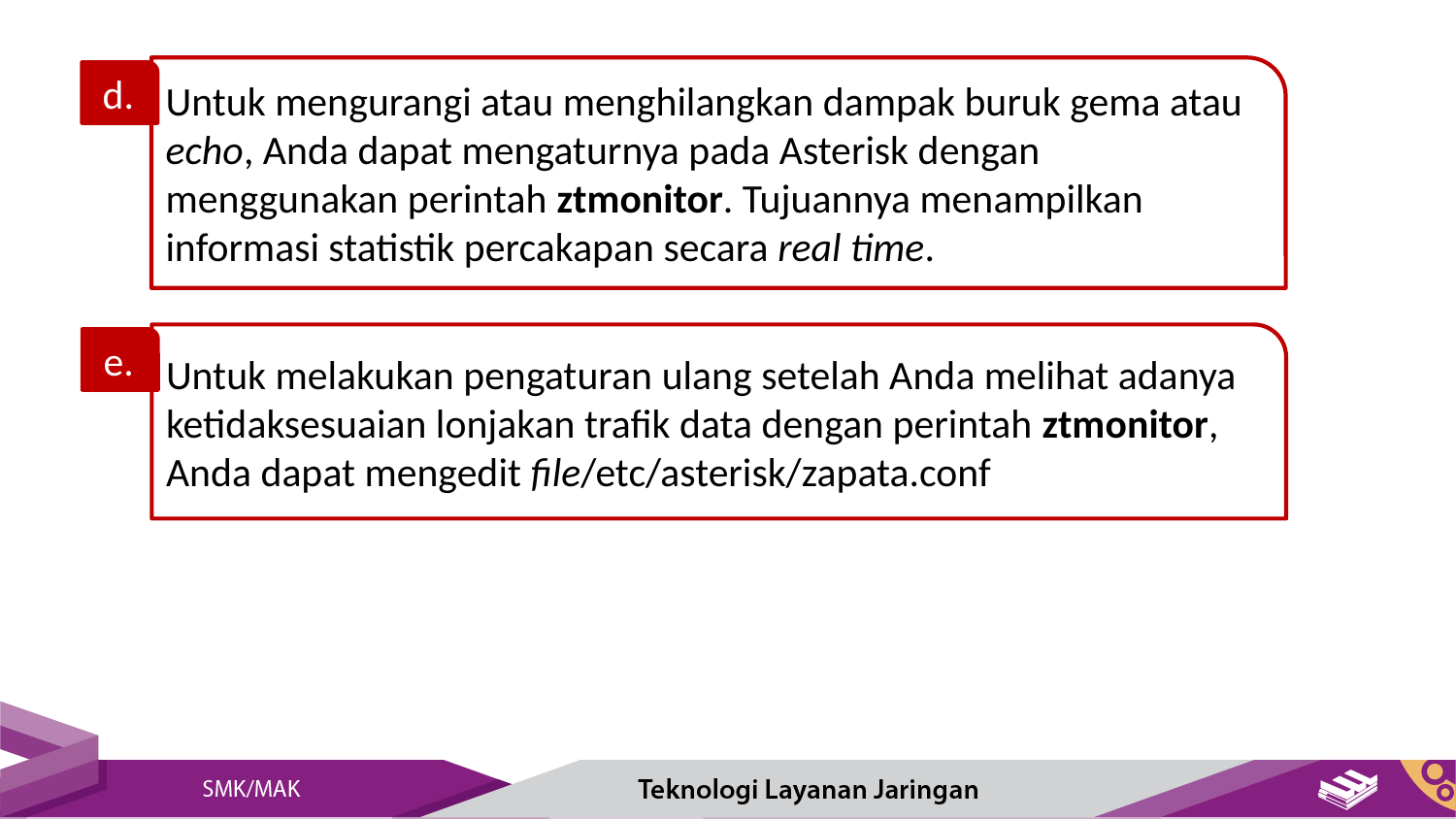

Untuk mengurangi atau menghilangkan dampak buruk gema atau echo, Anda dapat mengaturnya pada Asterisk dengan menggunakan perintah ztmonitor. Tujuannya menampilkan informasi statistik percakapan secara real time.
d.
Untuk melakukan pengaturan ulang setelah Anda melihat adanya ketidaksesuaian lonjakan trafik data dengan perintah ztmonitor, Anda dapat mengedit file/etc/asterisk/zapata.conf
e.